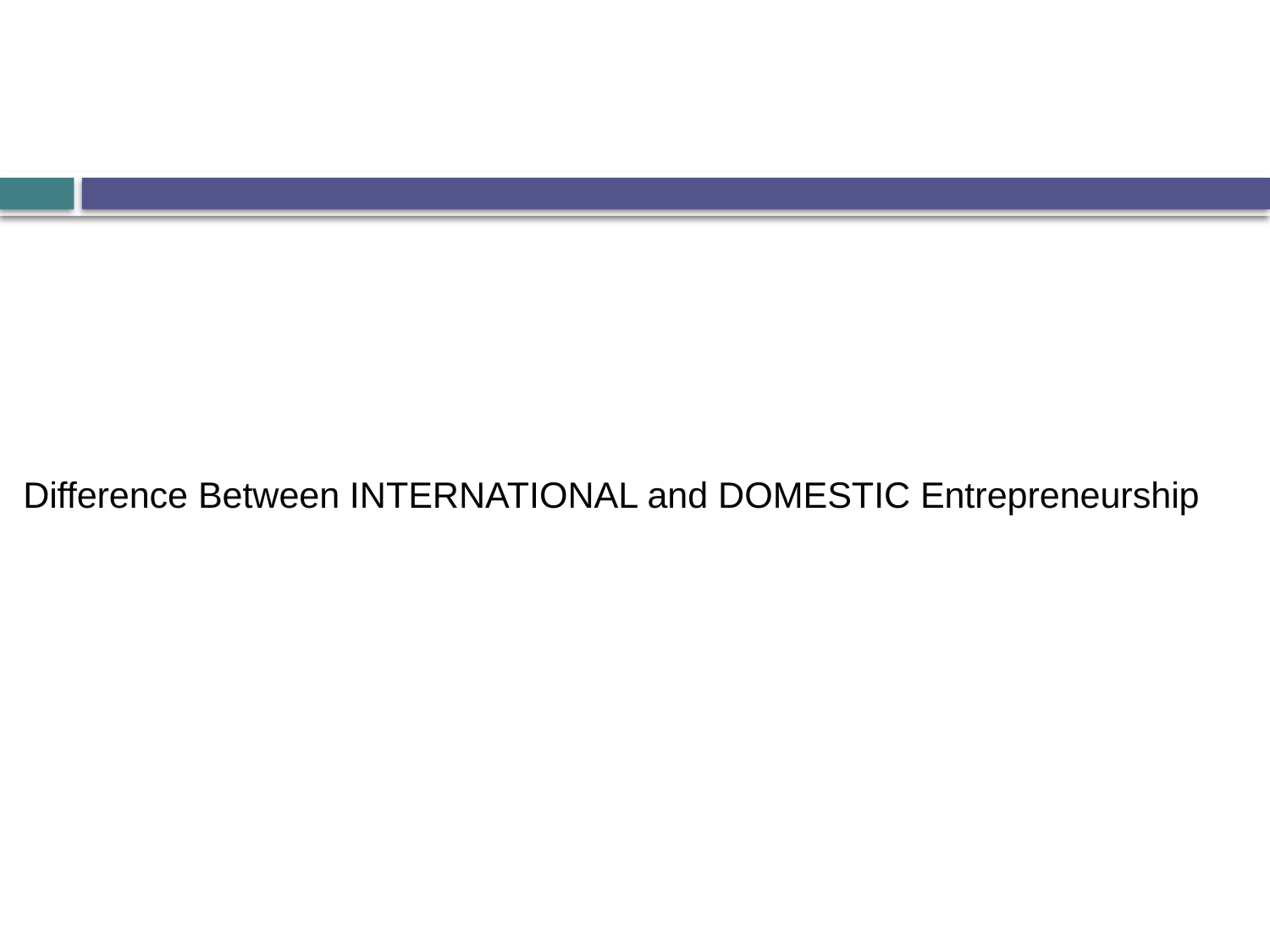

#
Difference Between INTERNATIONAL and DOMESTIC Entrepreneurship